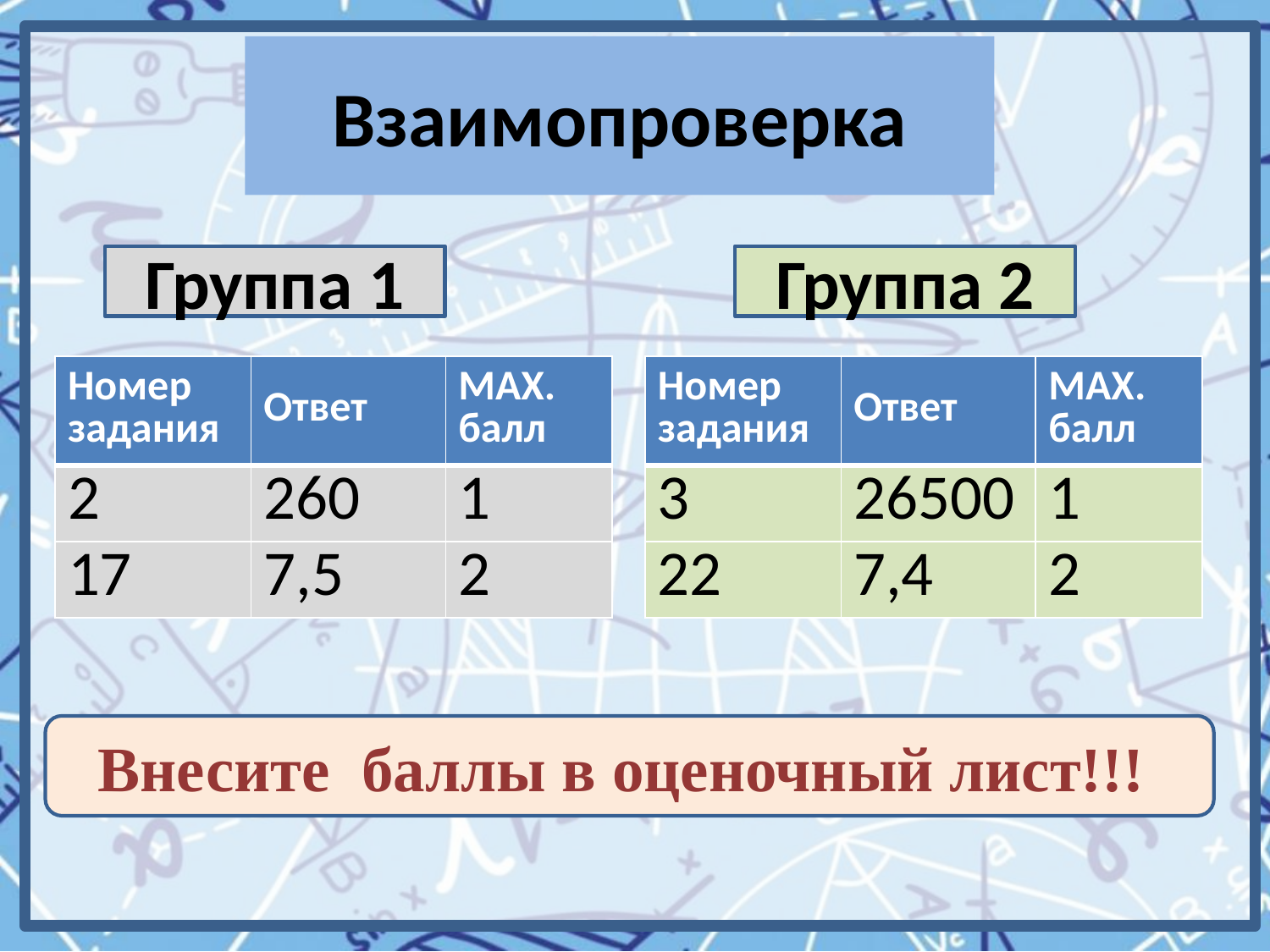

# Взаимопроверка
Группа 1
Группа 2
| Номер задания | Ответ | МAX. балл |
| --- | --- | --- |
| 2 | 260 | 1 |
| 17 | 7,5 | 2 |
| Номер задания | Ответ | МAX. балл |
| --- | --- | --- |
| 3 | 26500 | 1 |
| 22 | 7,4 | 2 |
Внесите  баллы в оценочный лист!!!